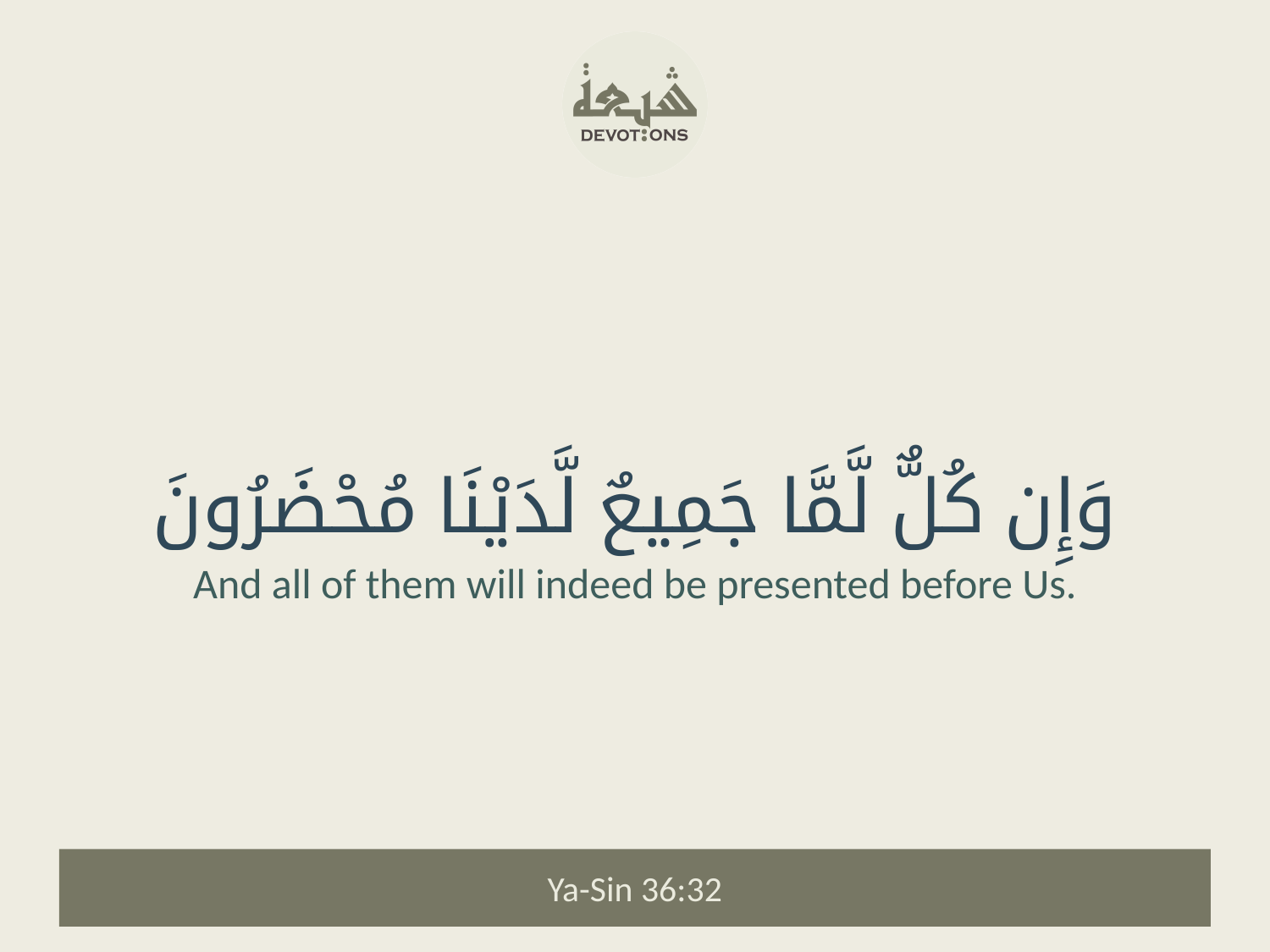

وَإِن كُلٌّ لَّمَّا جَمِيعٌ لَّدَيْنَا مُحْضَرُونَ
And all of them will indeed be presented before Us.
Ya-Sin 36:32